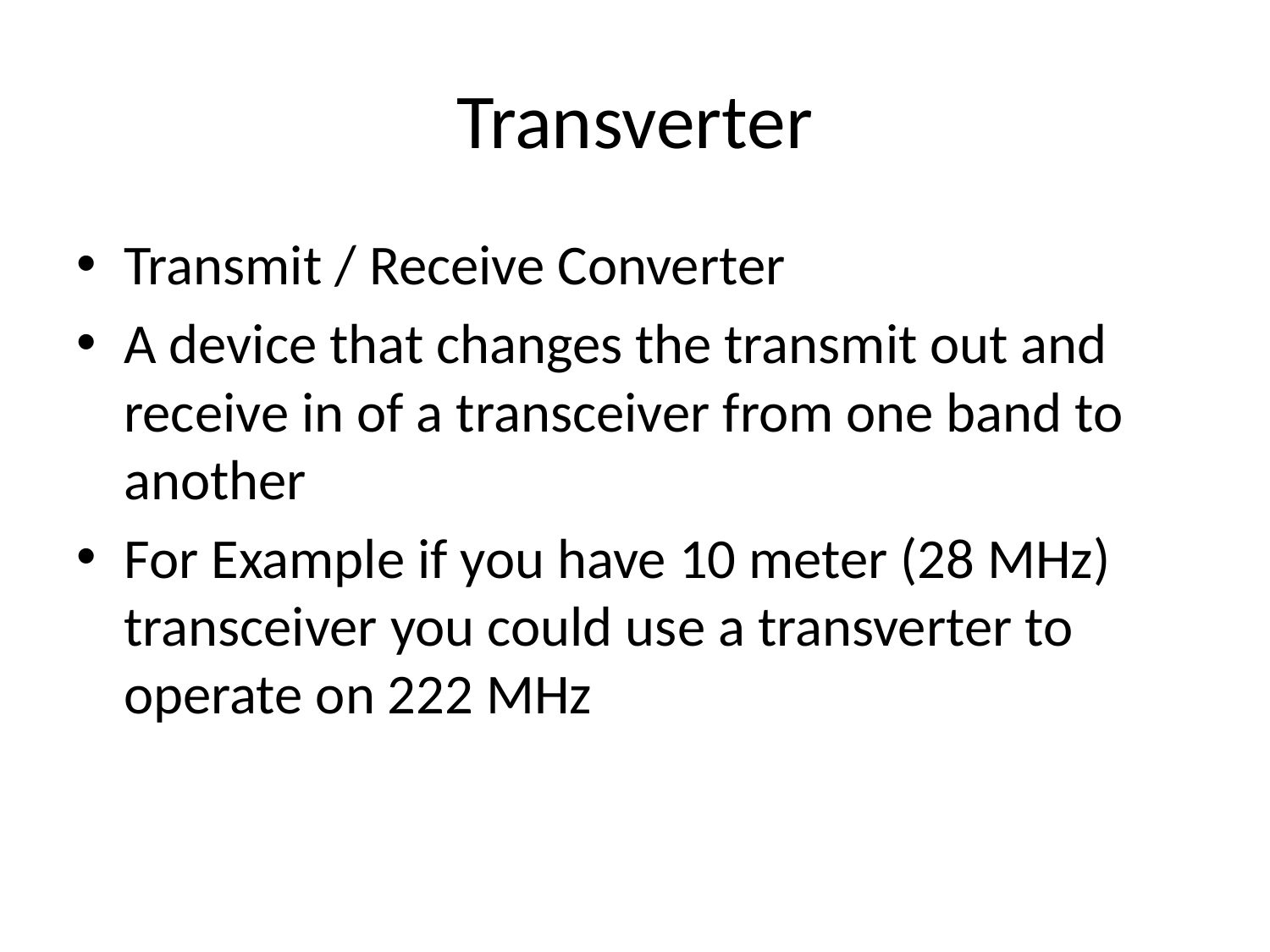

# Transverter
Transmit / Receive Converter
A device that changes the transmit out and receive in of a transceiver from one band to another
For Example if you have 10 meter (28 MHz) transceiver you could use a transverter to operate on 222 MHz